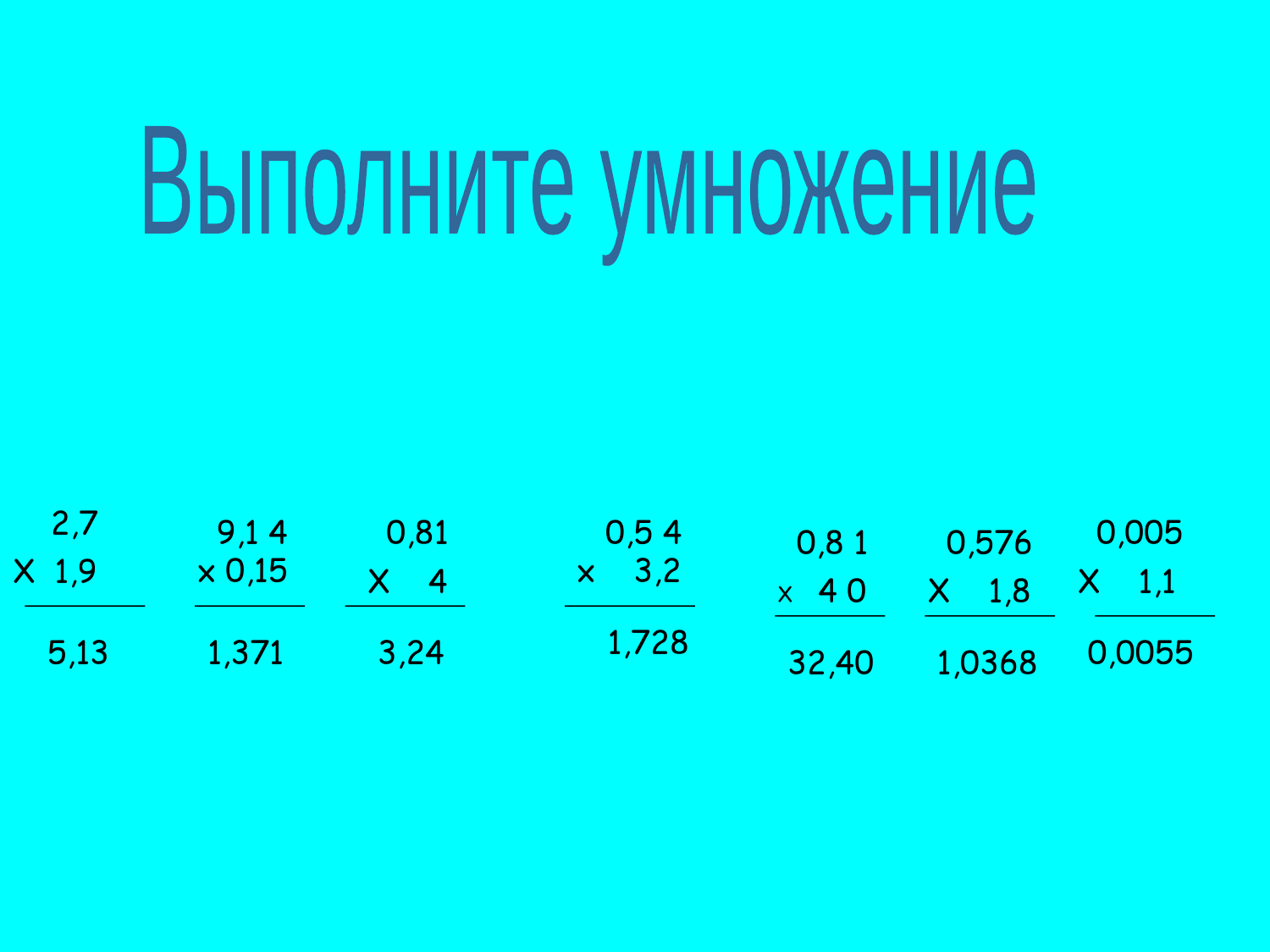

Выполните умножение
#
    2,7
Х  1,9

  9,1 4
х 0,15
  0,81
Х    4

    0,5 4
 х    3,2
  0,005
Х    1,1

  0,8 1
Х   4 0

  0,576
Х    1,8

1,728

5,13
1,371
3,24
0,0055
32,40
 1,0368